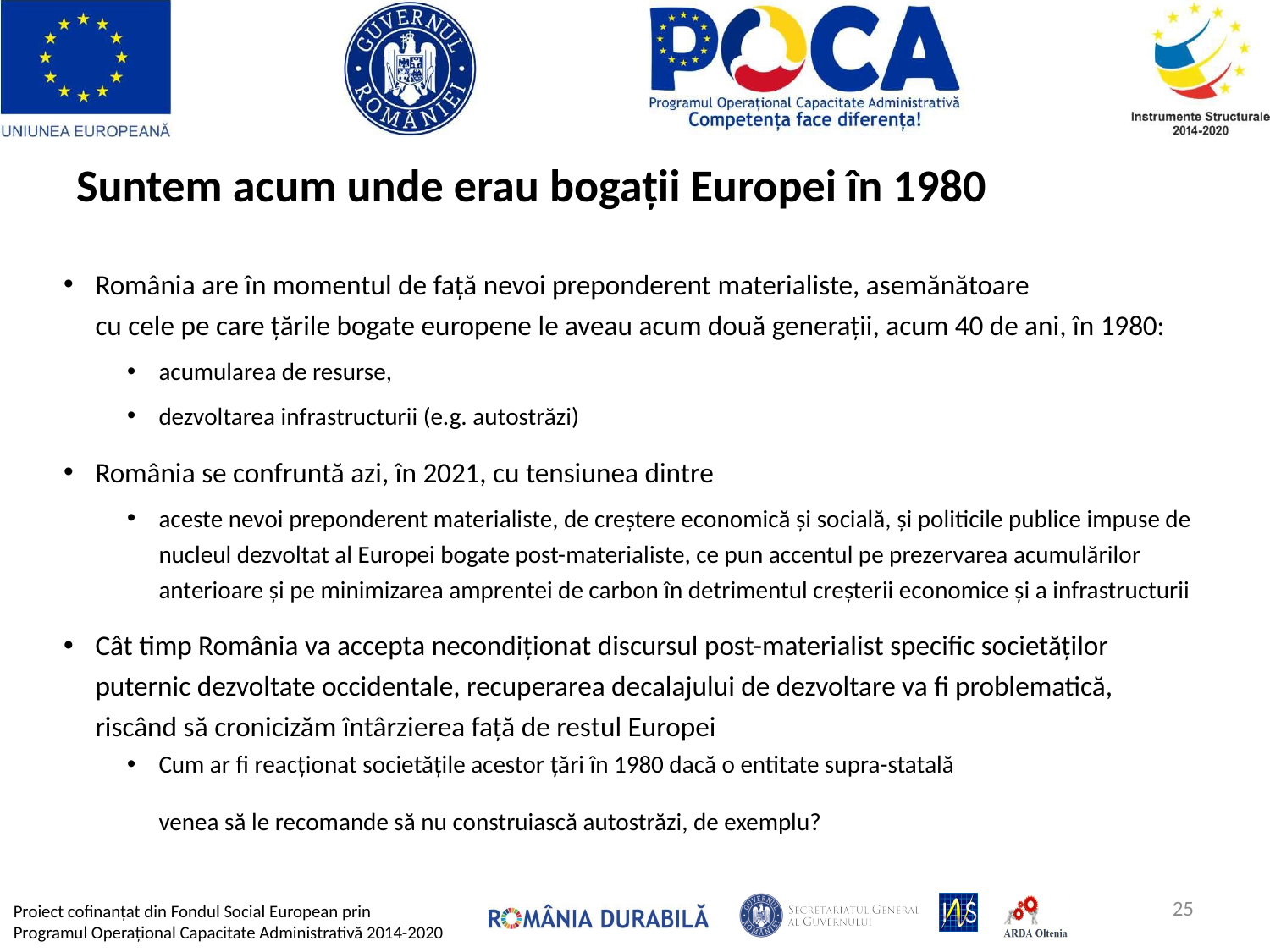

# Suntem acum unde erau bogații Europei în 1980
România are în momentul de față nevoi preponderent materialiste, asemănătoare
cu cele pe care țările bogate europene le aveau acum două generații, acum 40 de ani, în 1980:
acumularea de resurse,
dezvoltarea infrastructurii (e.g. autostrăzi)
România se confruntă azi, în 2021, cu tensiunea dintre
aceste nevoi preponderent materialiste, de creștere economică și socială, și politicile publice impuse de nucleul dezvoltat al Europei bogate post-materialiste, ce pun accentul pe prezervarea acumulărilor anterioare și pe minimizarea amprentei de carbon în detrimentul creșterii economice și a infrastructurii
Cât timp România va accepta necondiționat discursul post-materialist specific societăților
puternic dezvoltate occidentale, recuperarea decalajului de dezvoltare va fi problematică,
riscând să cronicizăm întârzierea față de restul Europei
Cum ar fi reacționat societățile acestor țări în 1980 dacă o entitate supra-statală
venea să le recomande să nu construiască autostrăzi, de exemplu?
25